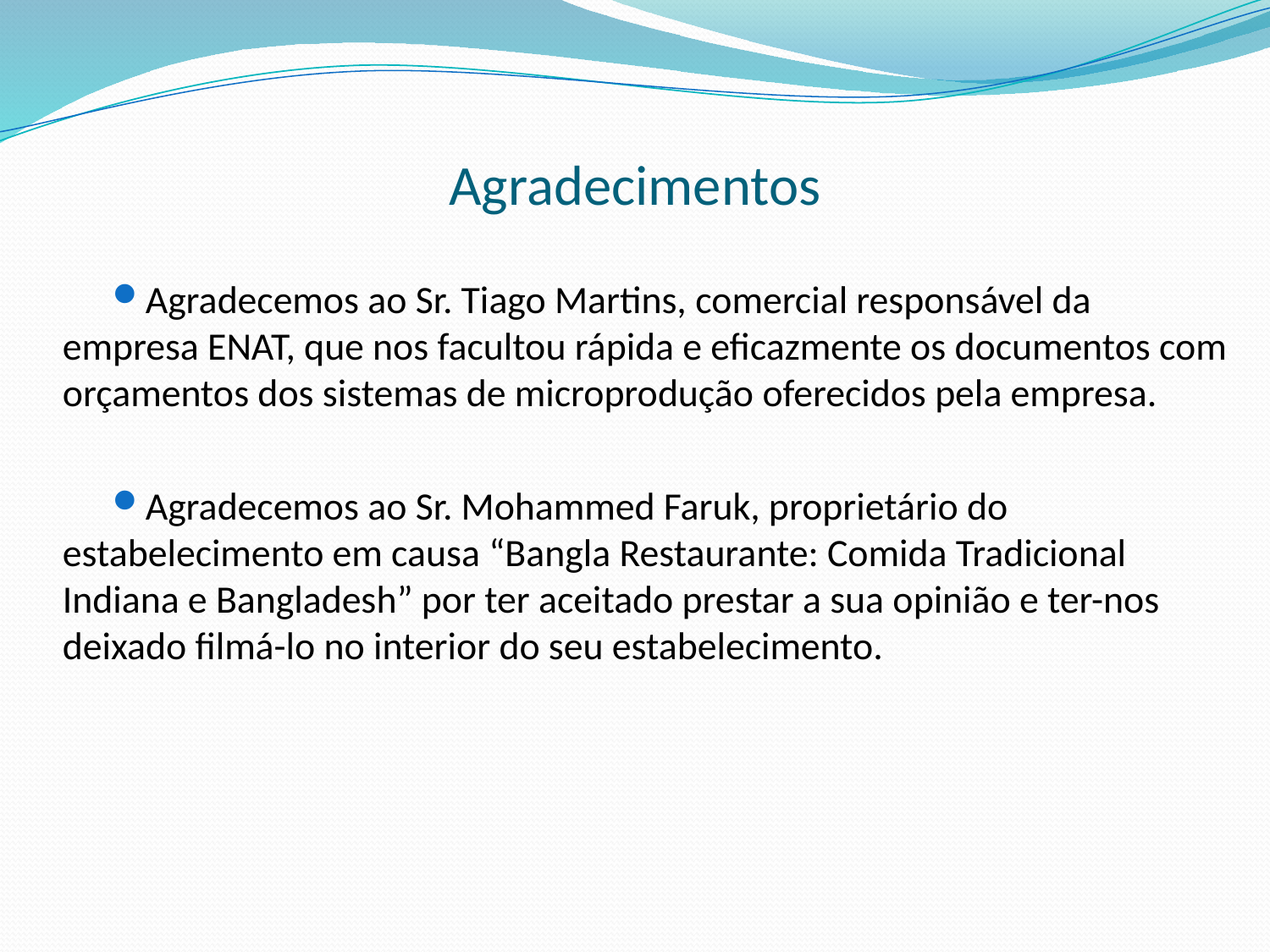

# Agradecimentos
Agradecemos ao Sr. Tiago Martins, comercial responsável da empresa ENAT, que nos facultou rápida e eficazmente os documentos com orçamentos dos sistemas de microprodução oferecidos pela empresa.

Agradecemos ao Sr. Mohammed Faruk, proprietário do estabelecimento em causa “Bangla Restaurante: Comida Tradicional Indiana e Bangladesh” por ter aceitado prestar a sua opinião e ter-nos deixado filmá-lo no interior do seu estabelecimento.